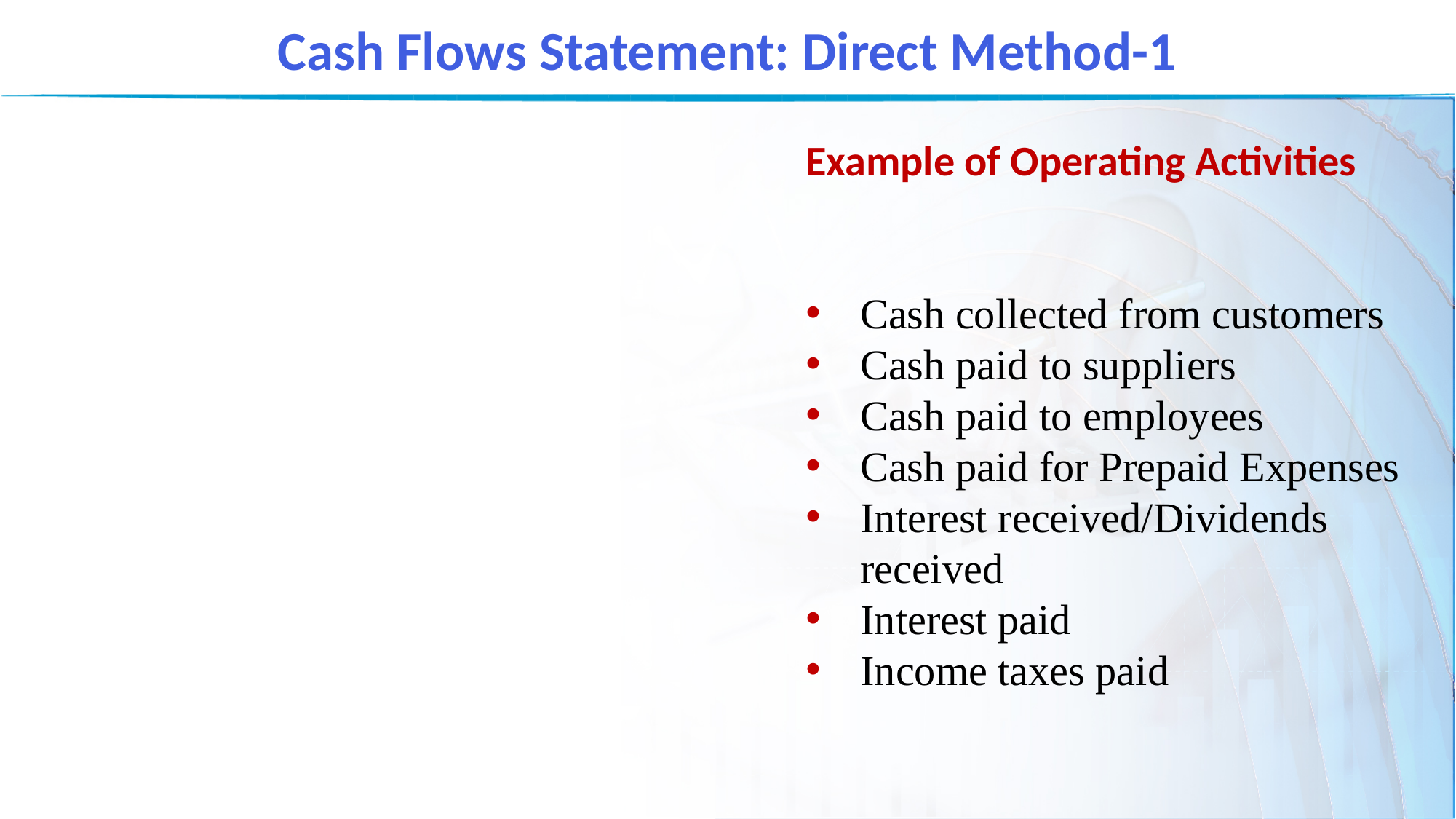

Cash Flows Statement: Direct Method-1
Example of Operating Activities

Cash collected from customers
Cash paid to suppliers
Cash paid to employees
Cash paid for Prepaid Expenses
Interest received/Dividends received
Interest paid
Income taxes paid